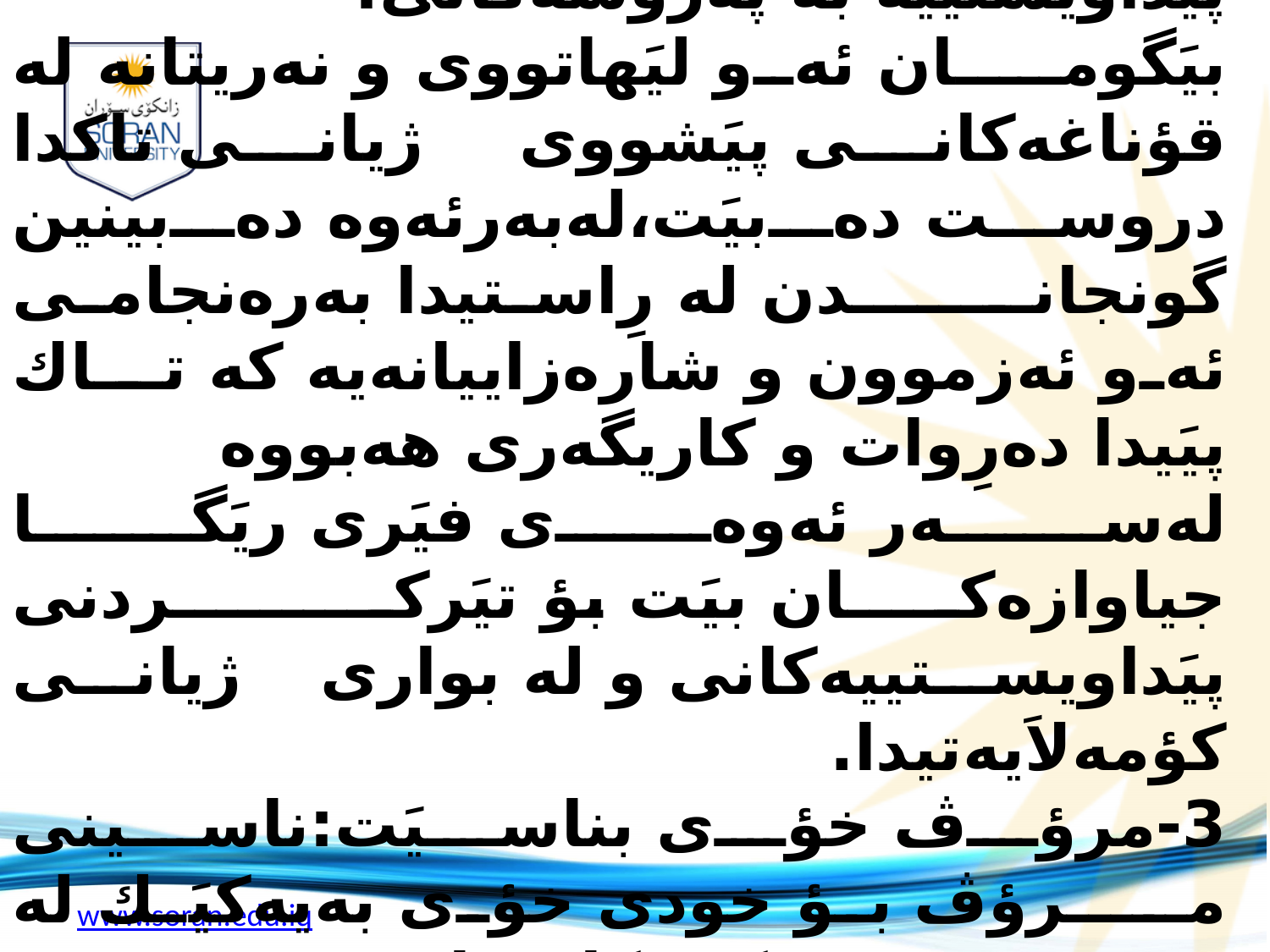

2-نه‌ريت و ليَهاتووى (كارامه‌يى) واده‌سته‌به‌ر ده‌بيَت له‌لاى تــاك كه‌ ببيَته‌ هؤى ئاسانكارى بؤ تيَركردنى پيَداويستييه‌ به‌ په‌رؤشه‌كانى:
بيَگومـــان ئه‌و ليَهاتووى و نه‌ريتانه‌ له‌ قؤناغه‌كانى پيَشووى ژيانى تاكدا دروست ده‌بيَت،له‌به‌رئه‌وه‌ ده‌بينين گونجانـــــــدن له‌ رِاستيدا به‌ره‌نجامى ئه‌و ئه‌زموون و شاره‌زاييانه‌يه‌ كه‌ تــاك پيَيدا ده‌رِوات و كاريگه‌رى هه‌بووه‌ له‌سه‌ر ئه‌وه‌ى فيَرى ريَگا جياوازه‌كـــــان بيَت بؤ تيَركــــــــــردنى پيَداويستييه‌كانى و له‌ بوارى ژيانى كؤمه‌لاَيه‌تيدا.
3-مرؤڤ خؤى بناسيَت:ناسينى مــــرؤڤ بؤ خودى خؤى به‌يه‌كيَك له‌ مه‌رجه‌ سه‌ره‌كييه‌كان داده‌نريَت بؤ گونجاندنى باش(التوافق الجيد) ،نــــــــــــــاسينى مرؤڤ بؤ خودى خؤى چه‌ند لايه‌نيَك ده‌گريَته‌وه‌: